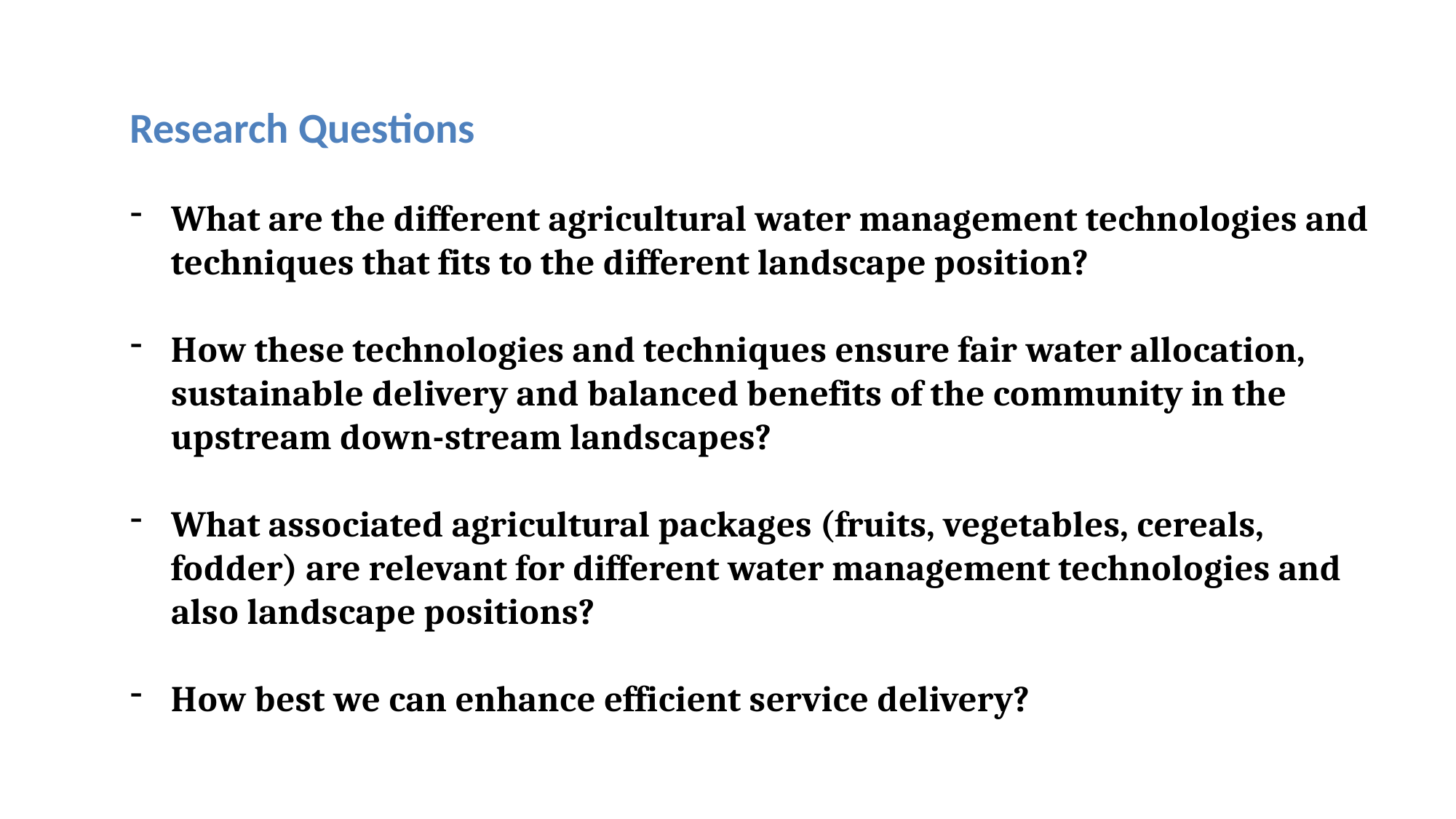

Research Questions

What are the different agricultural water management technologies and techniques that fits to the different landscape position?

How these technologies and techniques ensure fair water allocation, sustainable delivery and balanced benefits of the community in the upstream down-stream landscapes?

What associated agricultural packages (fruits, vegetables, cereals, fodder) are relevant for different water management technologies and also landscape positions?

How best we can enhance efficient service delivery?